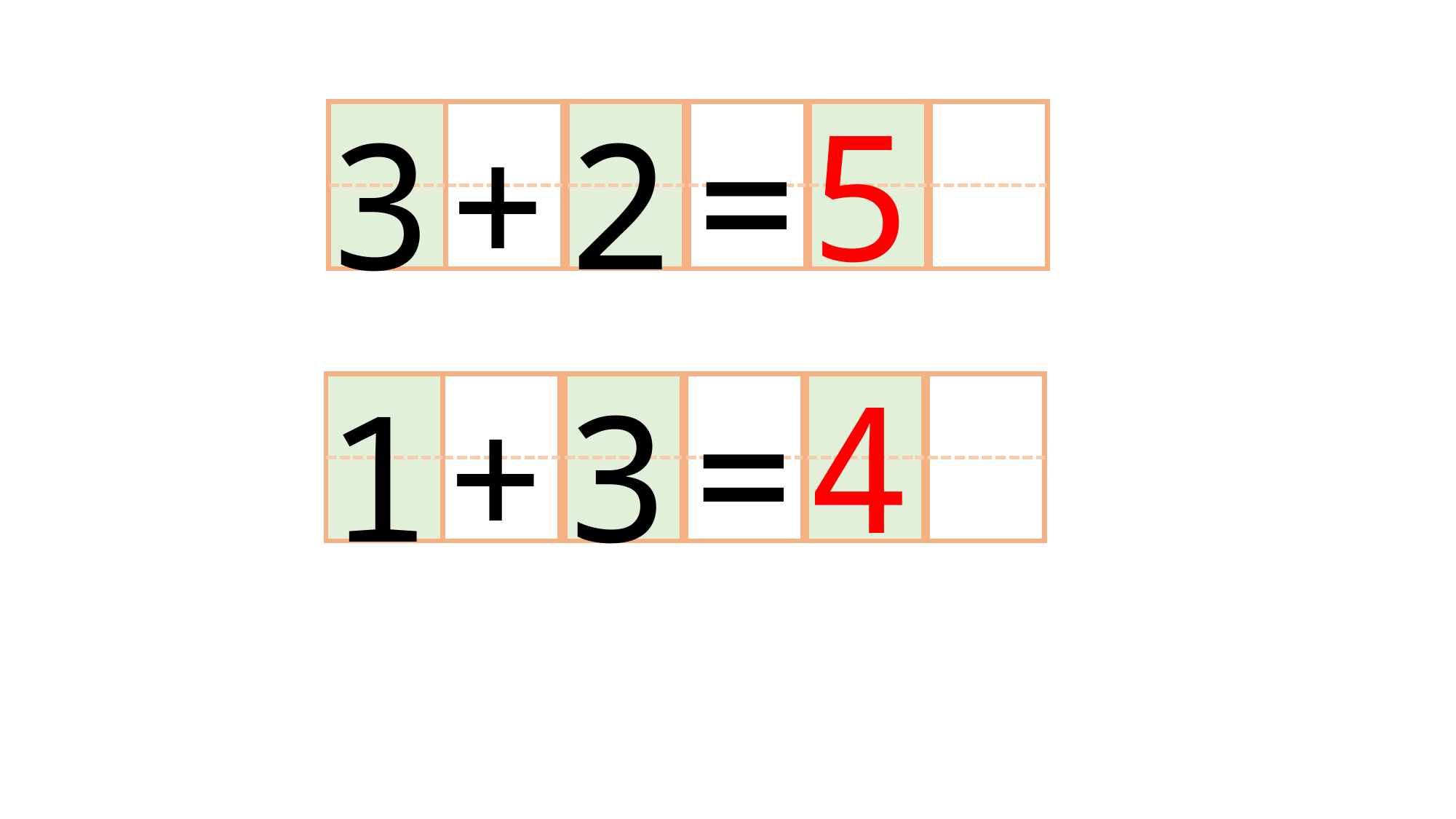

5
=
3

+
2

4
=
1

+
3